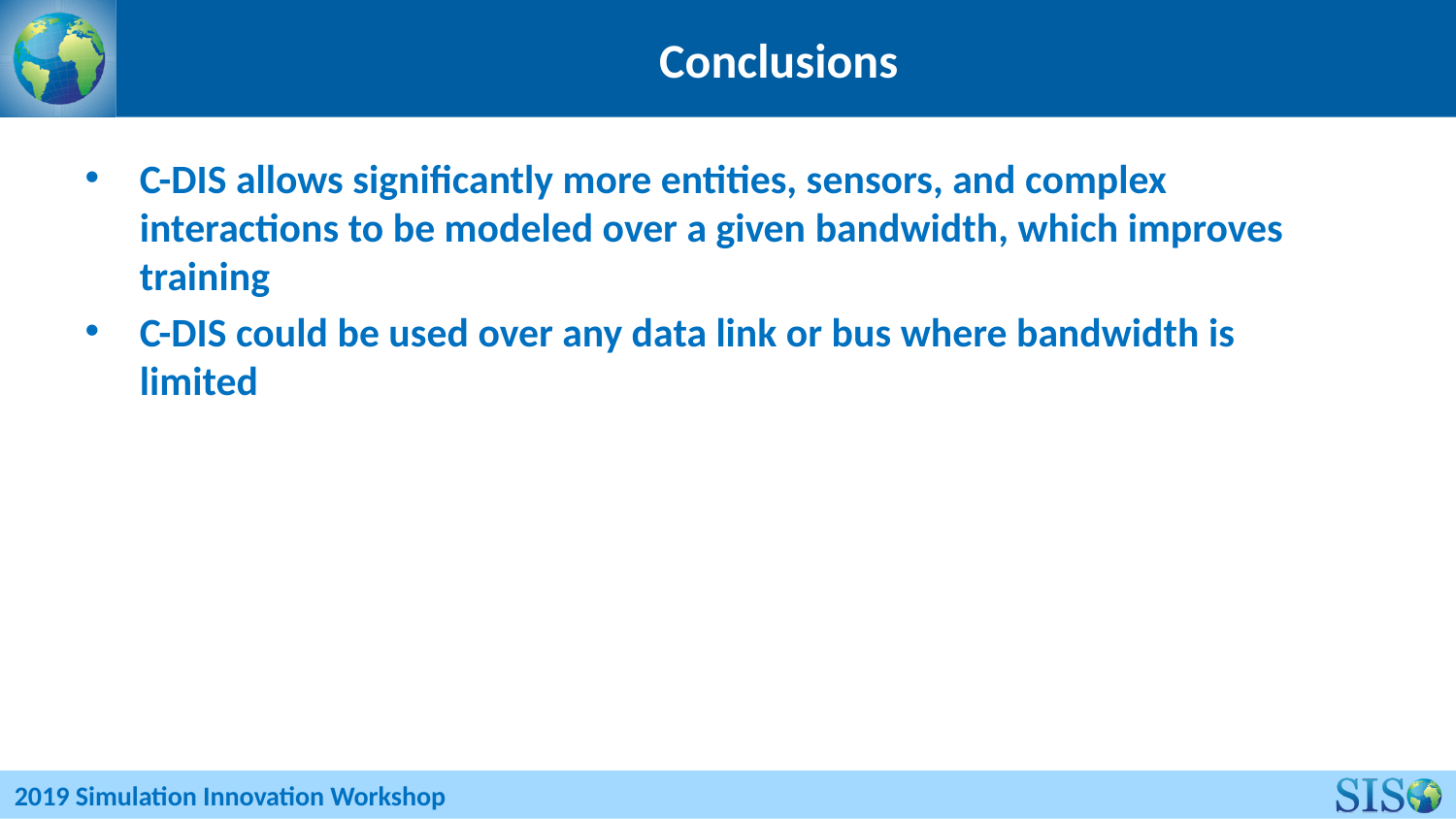

# Conclusions
C-DIS allows significantly more entities, sensors, and complex interactions to be modeled over a given bandwidth, which improves training
C-DIS could be used over any data link or bus where bandwidth is limited